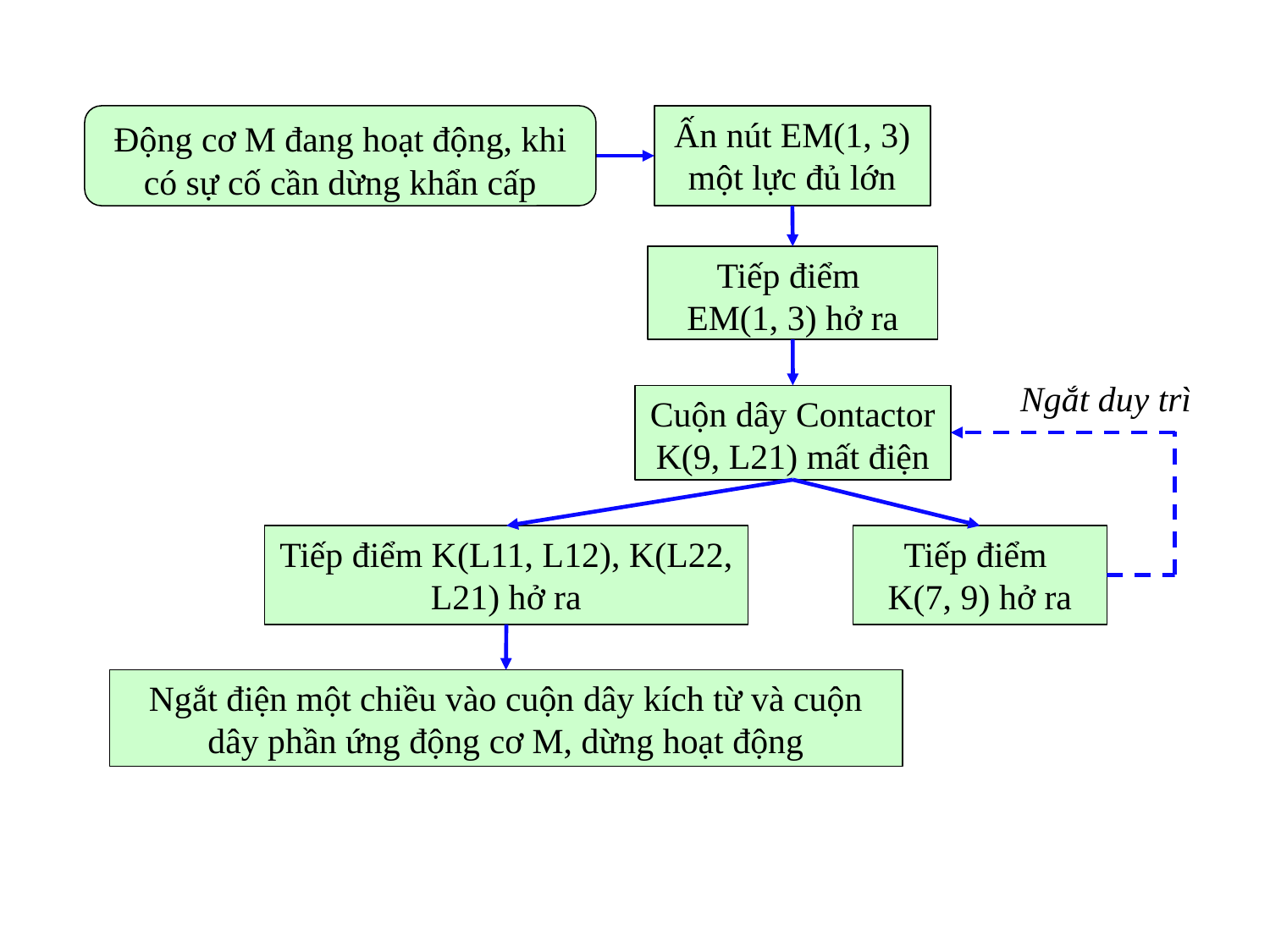

Ấn nút EM(1, 3) một lực đủ lớn
Động cơ M đang hoạt động, khi có sự cố cần dừng khẩn cấp
Tiếp điểm
EM(1, 3) hở ra
Ngắt duy trì
Cuộn dây Contactor K(9, L21) mất điện
Tiếp điểm
K(7, 9) hở ra
Tiếp điểm K(L11, L12), K(L22, L21) hở ra
Ngắt điện một chiều vào cuộn dây kích từ và cuộn dây phần ứng động cơ M, dừng hoạt động